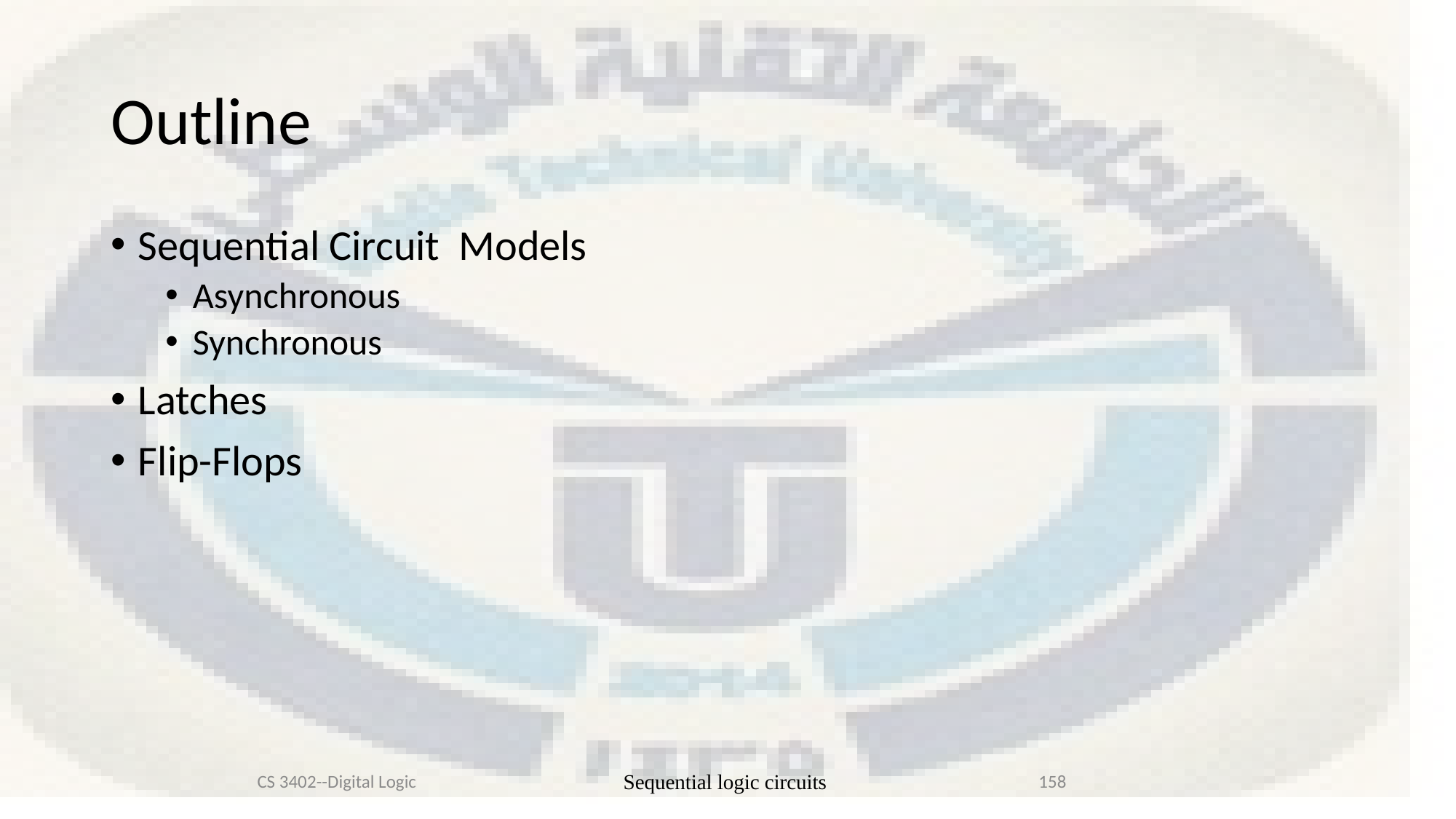

# Outline
Sequential Circuit  Models
Asynchronous
Synchronous
Latches
Flip-Flops
CS 3402--Digital Logic
Sequential logic circuits
158